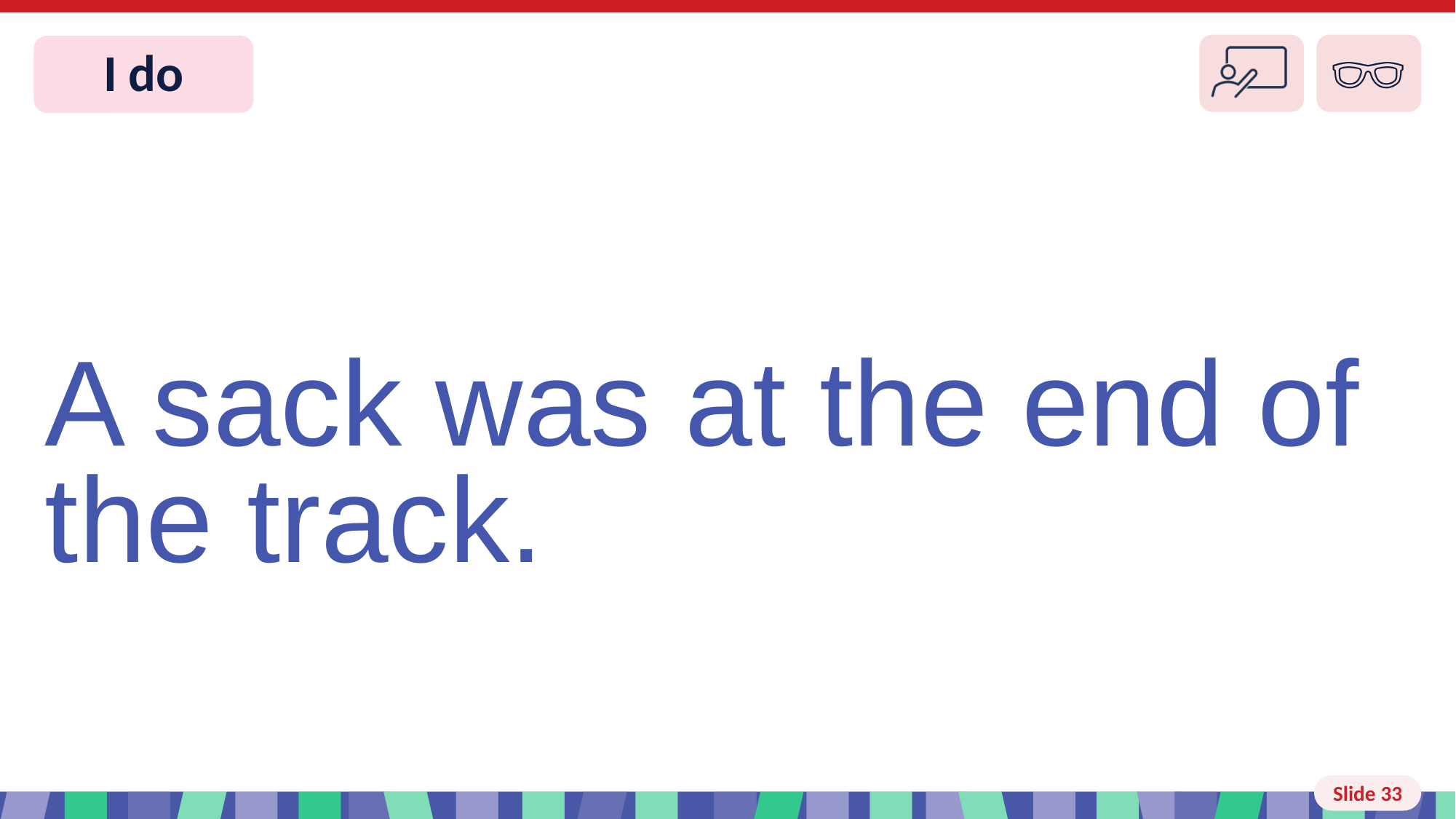

Slide 33 I do
A sack was at the end of the track.